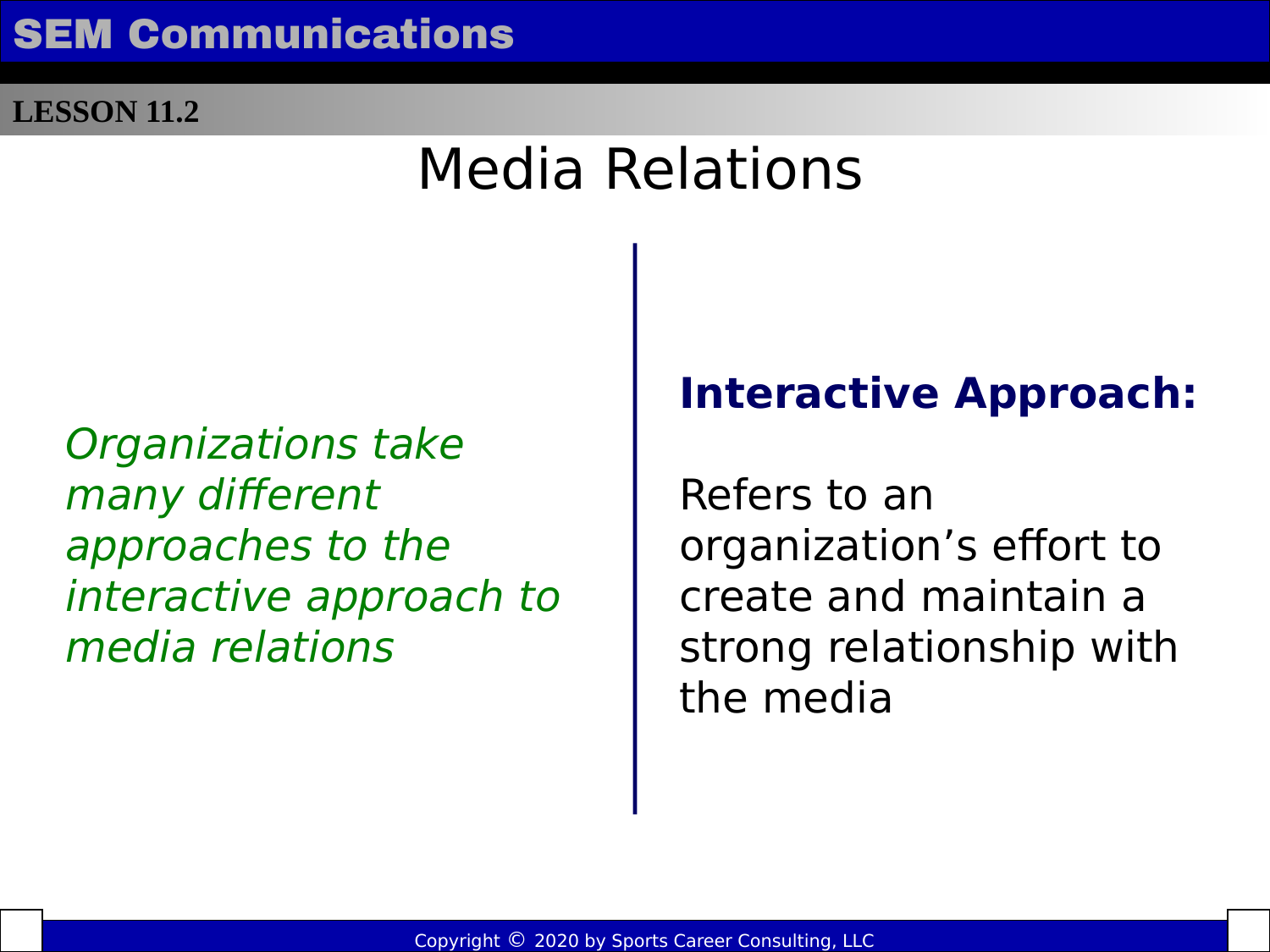

SEM Communications
LESSON 11.2
Media Relations

Organizations take many different approaches to the interactive approach to media relations

Interactive Approach:

Refers to an organization’s effort to create and maintain a strong relationship with the media
Copyright © 2020 by Sports Career Consulting, LLC